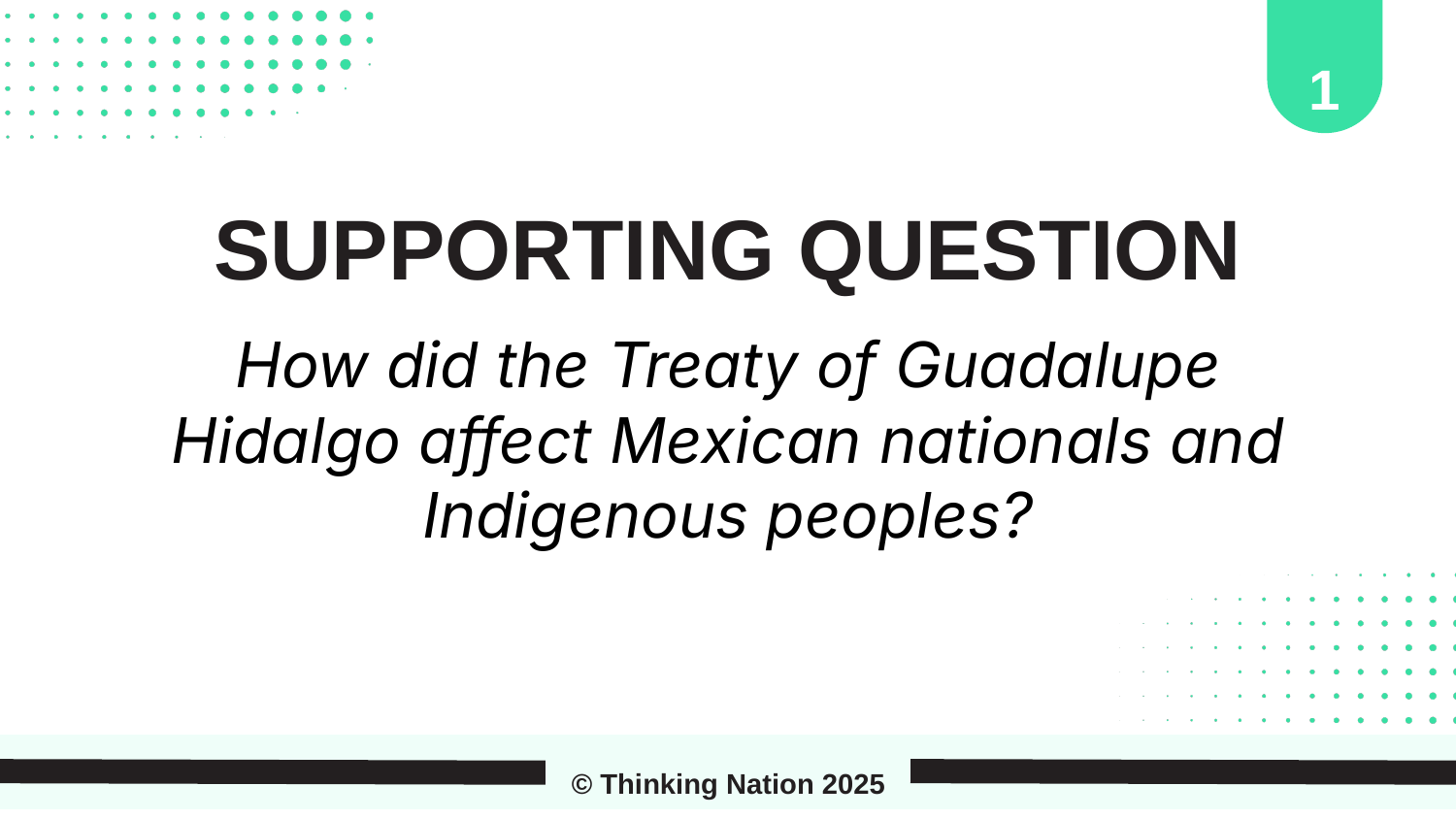

1
SUPPORTING QUESTION
How did the Treaty of Guadalupe Hidalgo affect Mexican nationals and Indigenous peoples?

© Thinking Nation 2025